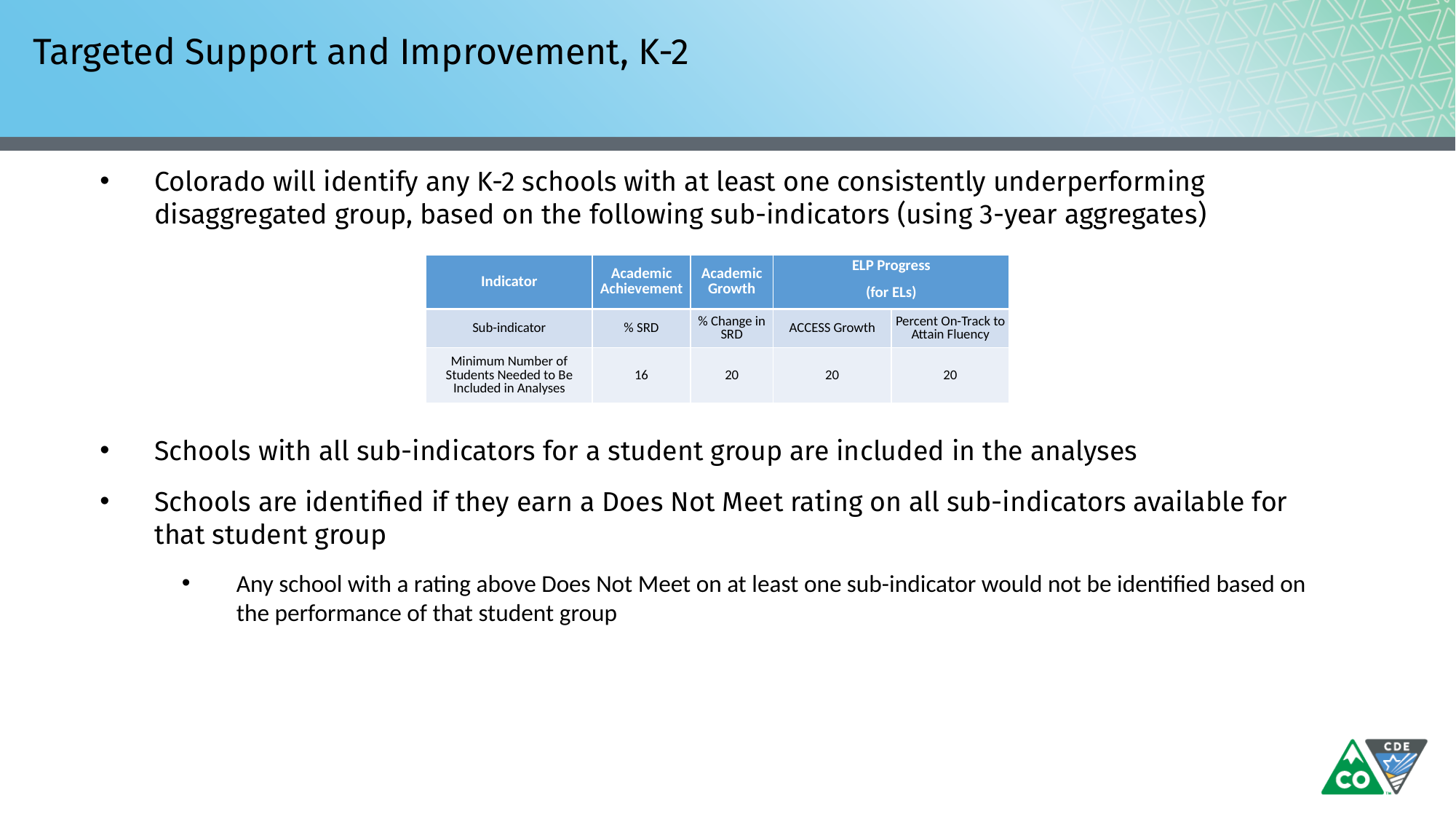

# Targeted Support and Improvement, K-2
Colorado will identify any K-2 schools with at least one consistently underperforming disaggregated group, based on the following sub-indicators (using 3-year aggregates)

Schools with all sub-indicators for a student group are included in the analyses
Schools are identified if they earn a Does Not Meet rating on all sub-indicators available for that student group
Any school with a rating above Does Not Meet on at least one sub-indicator would not be identified based on the performance of that student group
| Indicator | Academic Achievement | Academic Growth | ELP Progress |  |
| --- | --- | --- | --- | --- |
|  |  |  | (for ELs) |  |
| Sub-indicator | % SRD | % Change in SRD | ACCESS Growth | Percent On-Track to Attain Fluency |
| Minimum Number of Students Needed to Be Included in Analyses | 16 | 20 | 20 | 20 |